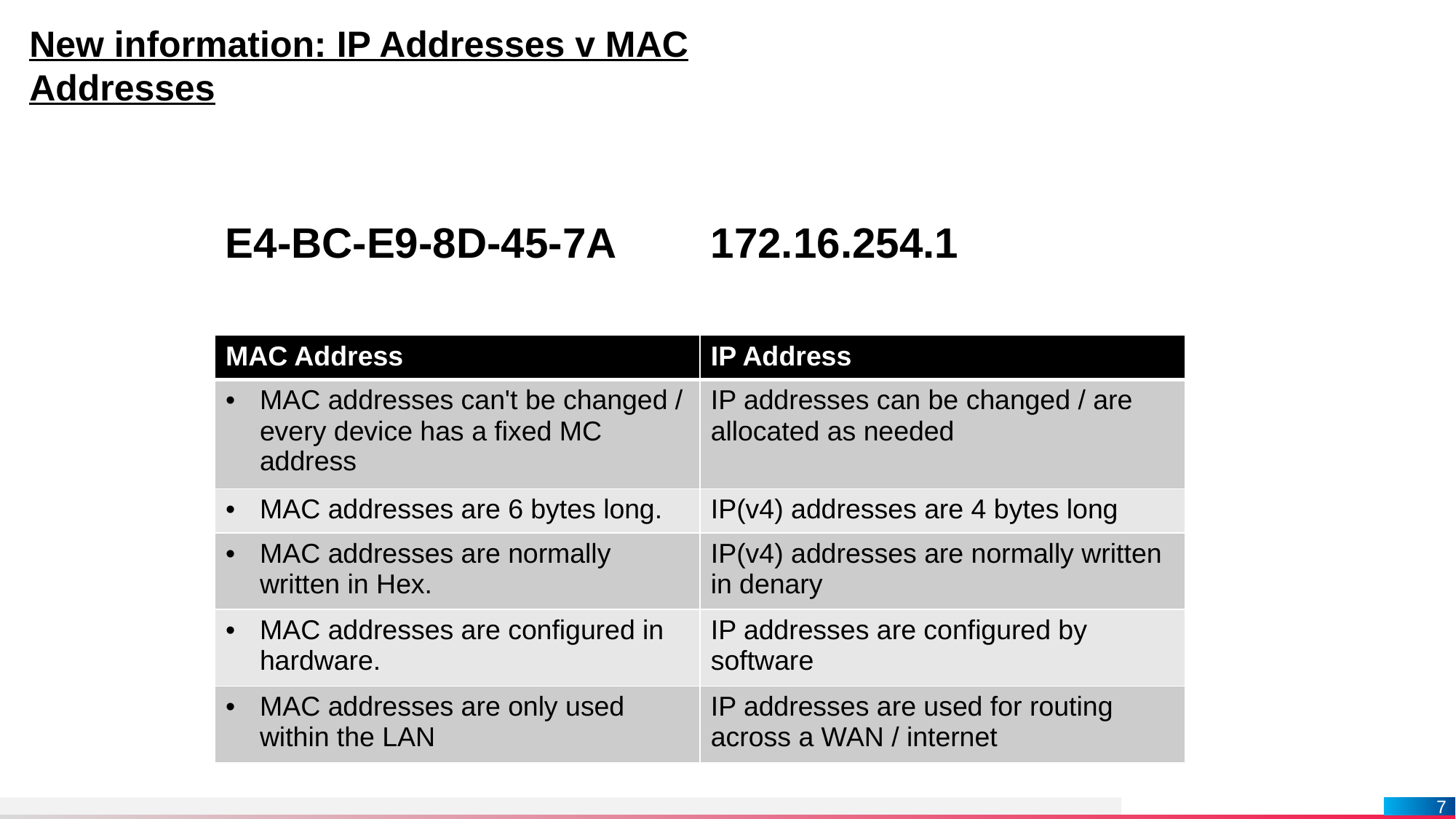

New information: IP Addresses v MAC Addresses
E4-BC-E9-8D-45-7A
172.16.254.1
| MAC Address | IP Address |
| --- | --- |
| MAC addresses can't be changed / every device has a fixed MC address | IP addresses can be changed / are allocated as needed |
| MAC addresses are 6 bytes long. | IP(v4) addresses are 4 bytes long |
| MAC addresses are normally written in Hex. | IP(v4) addresses are normally written in denary |
| MAC addresses are configured in hardware. | IP addresses are configured by software |
| MAC addresses are only used within the LAN | IP addresses are used for routing across a WAN / internet |
7